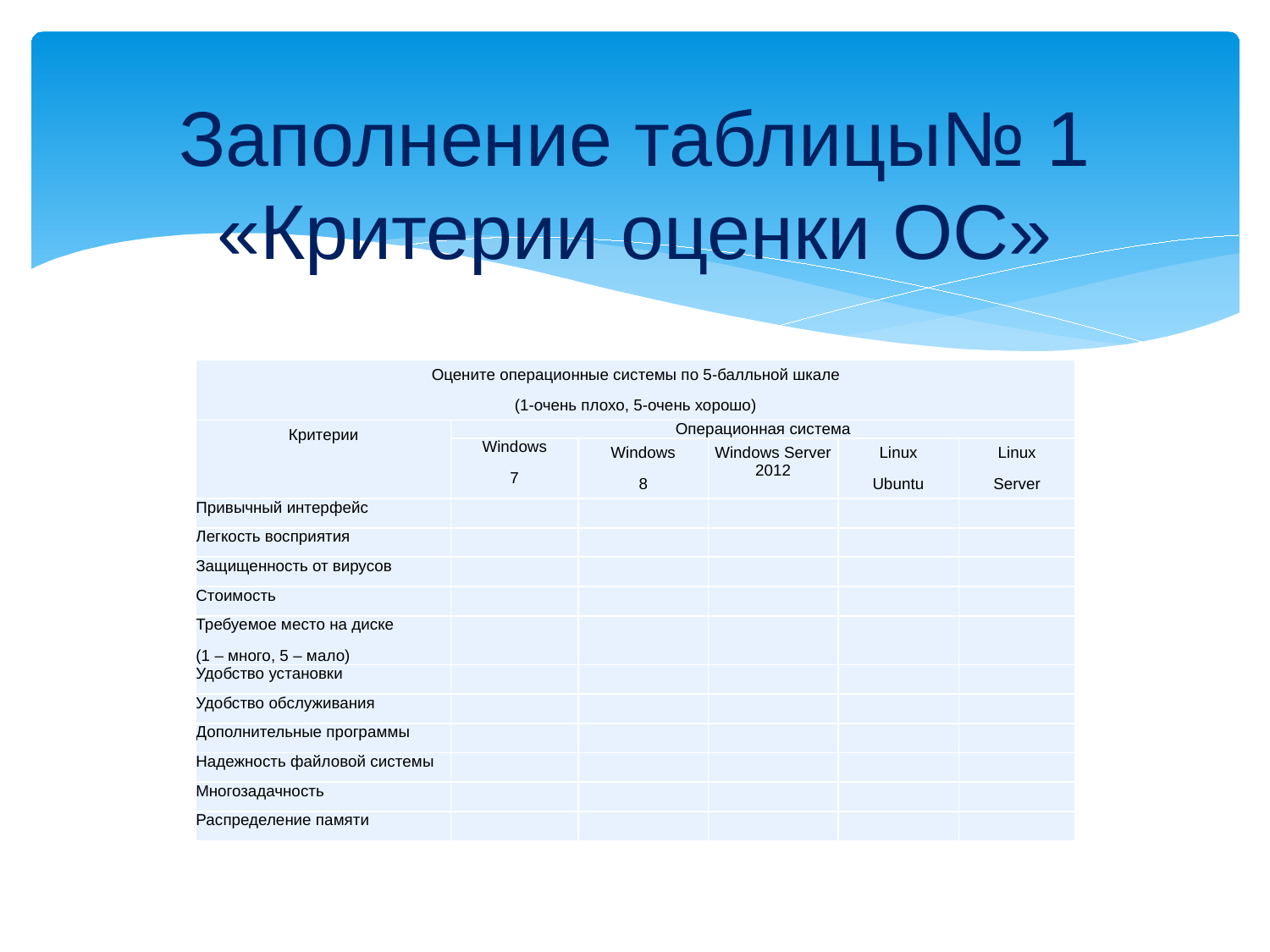

# Заполнение таблицы№ 1 «Критерии оценки ОС»
| Оцените операционные системы по 5-балльной шкале (1-очень плохо, 5-очень хорошо) |  |  |  |  |  |
| --- | --- | --- | --- | --- | --- |
| Критерии | Операционная система |  |  |  |  |
|  | Windows 7 | Windows 8 | Windows Server 2012 | Linux Ubuntu | Linux Server |
| Привычный интерфейс |  |  |  |  |  |
| Легкость восприятия |  |  |  |  |  |
| Защищенность от вирусов |  |  |  |  |  |
| Стоимость |  |  |  |  |  |
| Требуемое место на диске (1 – много, 5 – мало) |  |  |  |  |  |
| Удобство установки |  |  |  |  |  |
| Удобство обслуживания |  |  |  |  |  |
| Дополнительные программы |  |  |  |  |  |
| Надежность файловой системы |  |  |  |  |  |
| Многозадачность |  |  |  |  |  |
| Распределение памяти |  |  |  |  |  |